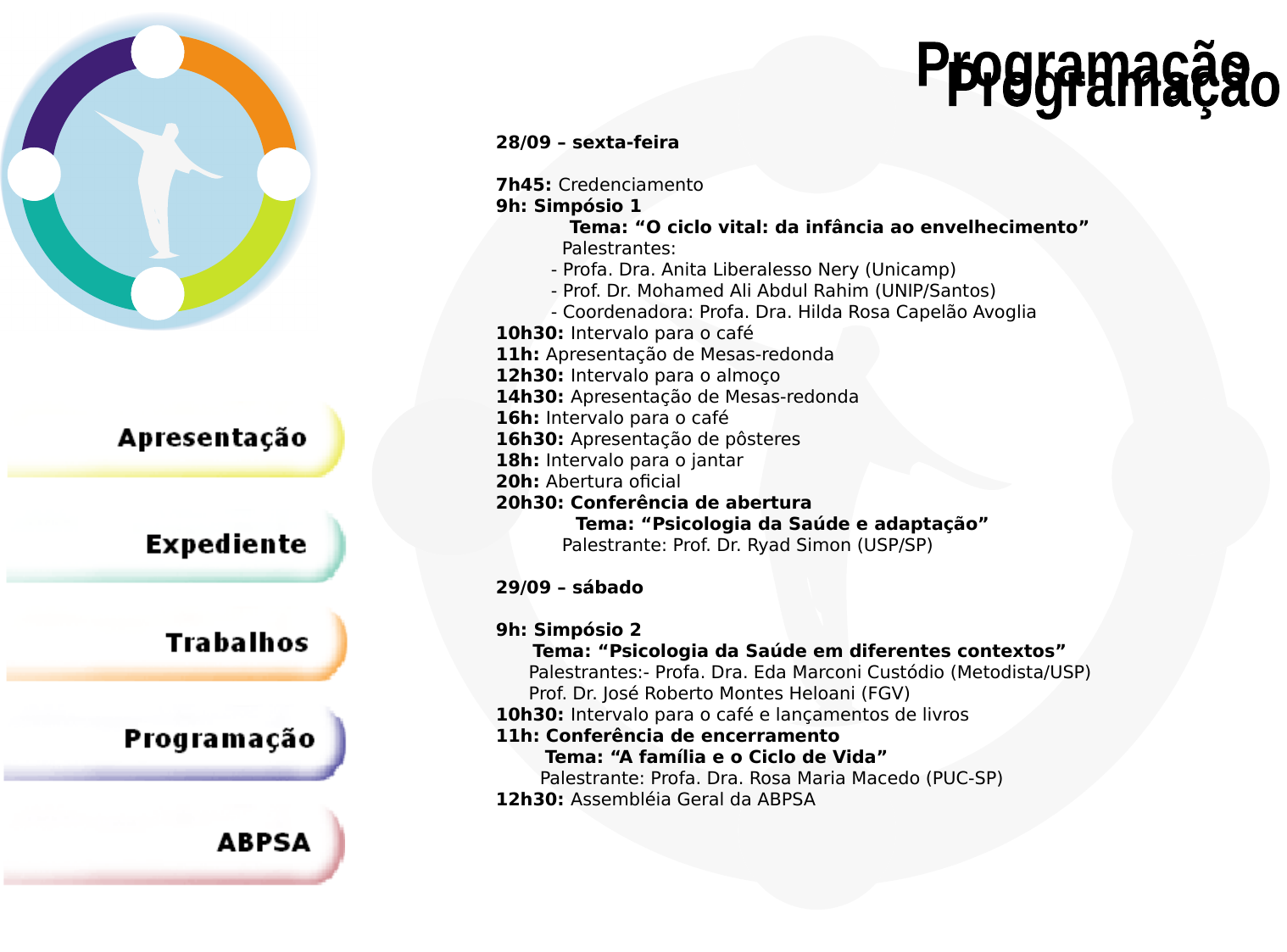

Programação
Programação
28/09 – sexta-feira

7h45: Credenciamento
9h: Simpósio 1
            Tema: “O ciclo vital: da infância ao envelhecimento”
            Palestrantes:
          - Profa. Dra. Anita Liberalesso Nery (Unicamp)
          - Prof. Dr. Mohamed Ali Abdul Rahim (UNIP/Santos)
          - Coordenadora: Profa. Dra. Hilda Rosa Capelão Avoglia
10h30: Intervalo para o café
11h: Apresentação de Mesas-redonda
12h30: Intervalo para o almoço
14h30: Apresentação de Mesas-redonda
16h: Intervalo para o café
16h30: Apresentação de pôsteres
18h: Intervalo para o jantar
20h: Abertura oficial
20h30: Conferência de abertura
             Tema: “Psicologia da Saúde e adaptação”
            Palestrante: Prof. Dr. Ryad Simon (USP/SP)
29/09 – sábado

9h: Simpósio 2
      Tema: “Psicologia da Saúde em diferentes contextos”
      Palestrantes:- Profa. Dra. Eda Marconi Custódio (Metodista/USP)
      Prof. Dr. José Roberto Montes Heloani (FGV)
10h30: Intervalo para o café e lançamentos de livros
11h: Conferência de encerramento
        Tema: “A família e o Ciclo de Vida”
        Palestrante: Profa. Dra. Rosa Maria Macedo (PUC-SP)
12h30: Assembléia Geral da ABPSA